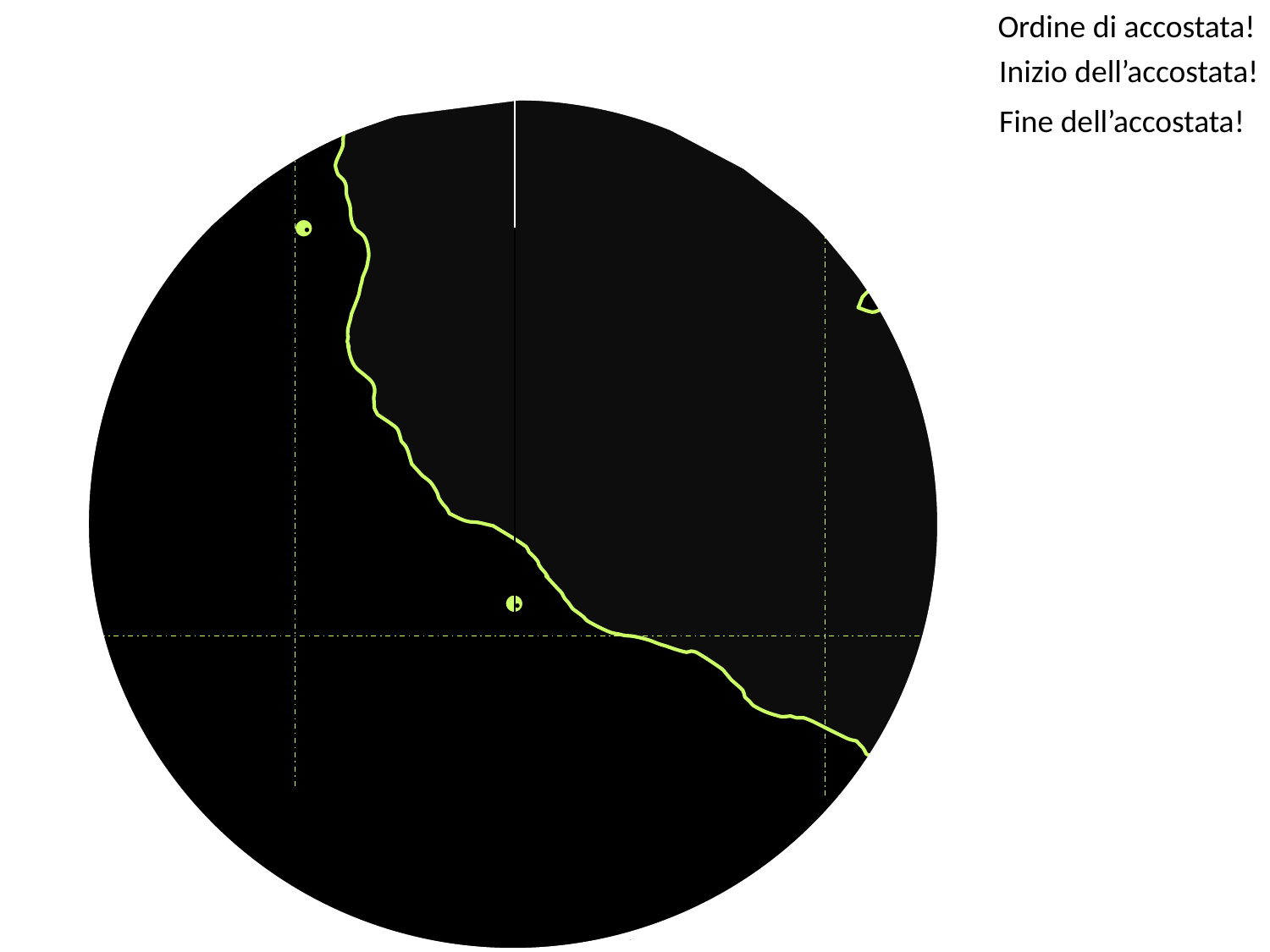

Ordine di accostata!

·

·
·

·

Inizio dell’accostata!
Fine dell’accostata!